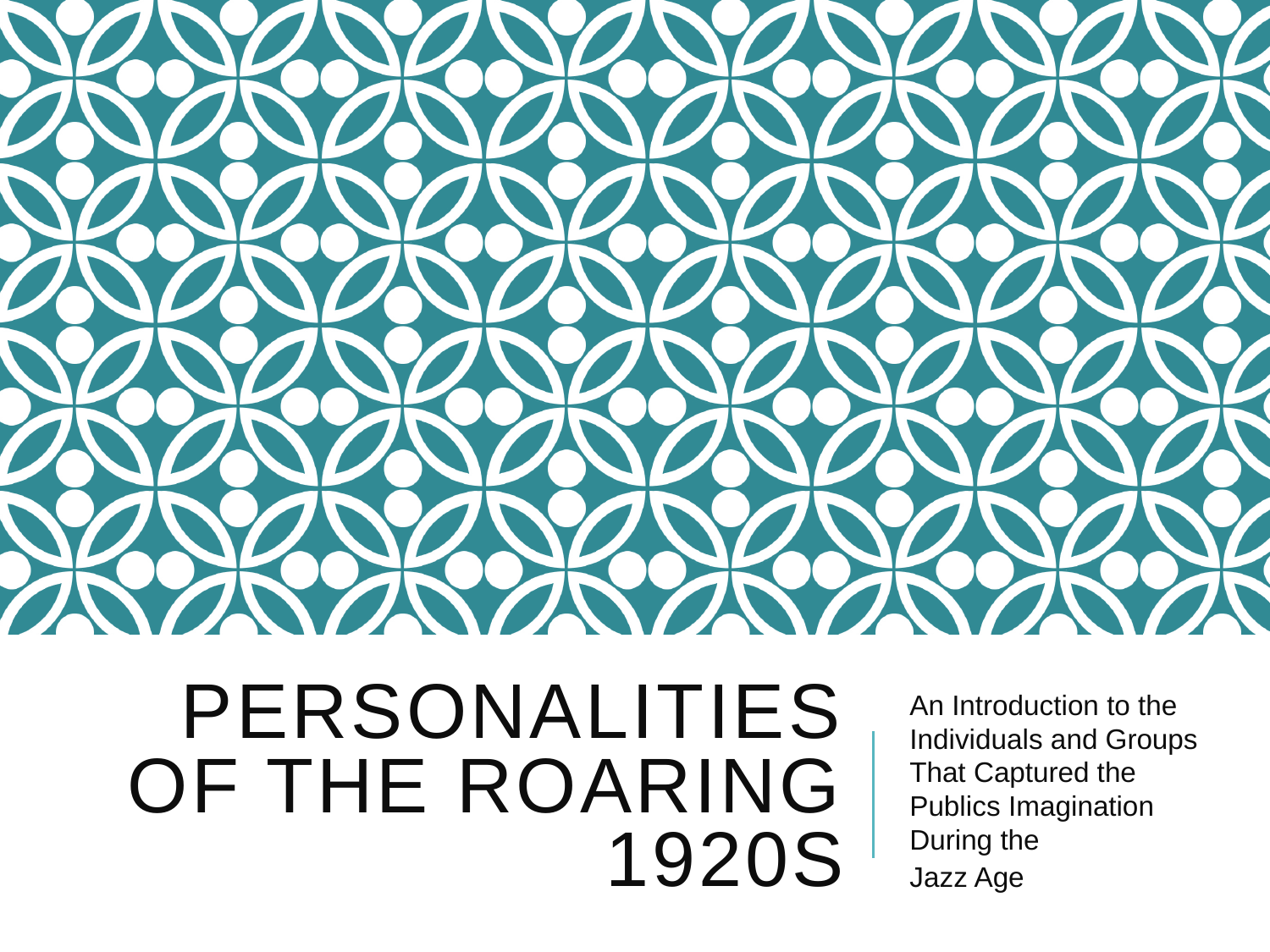

# Personalities of the Roaring 1920s
An Introduction to the Individuals and Groups That Captured the Publics Imagination During the
Jazz Age